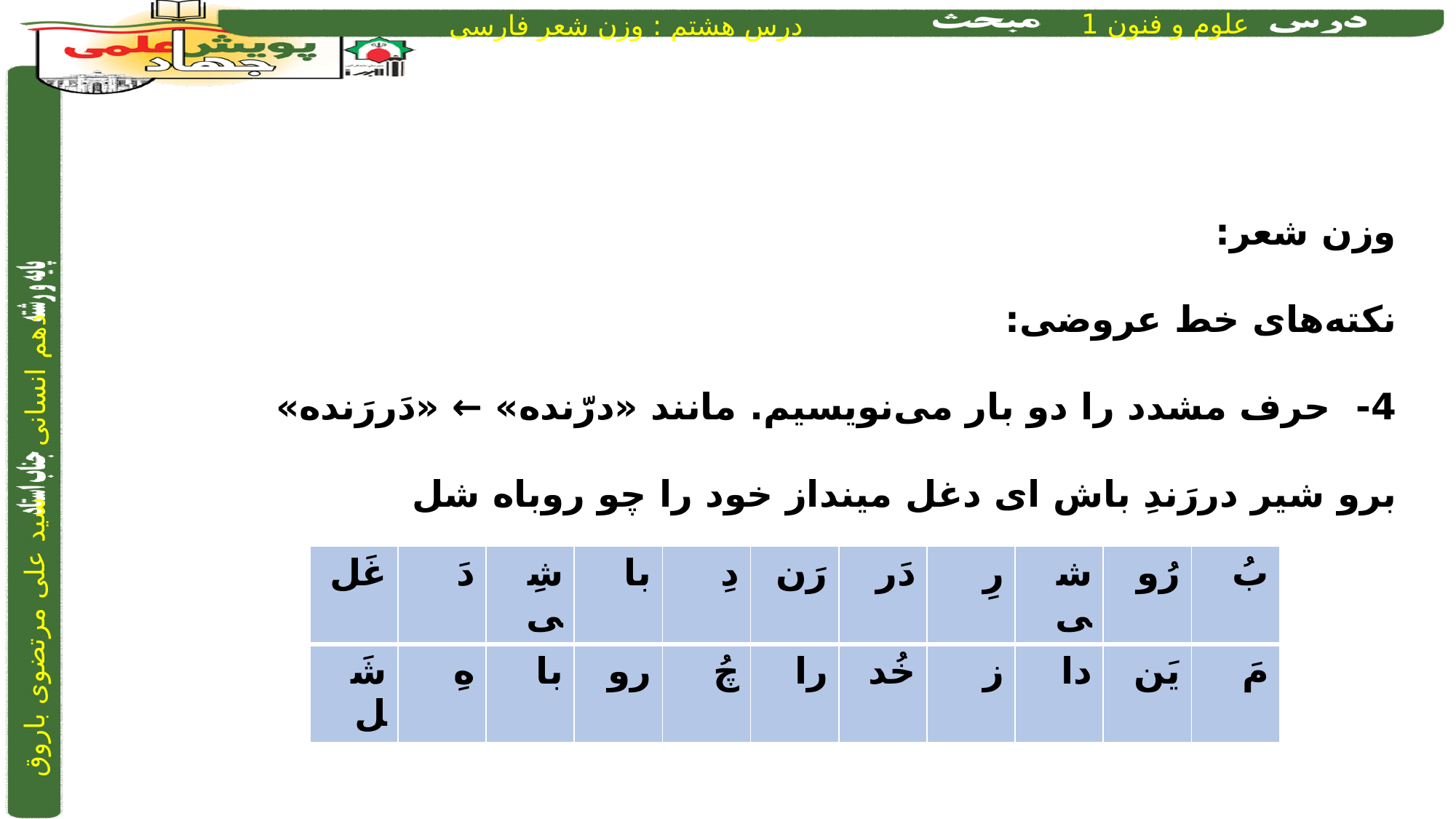

وزن شعر:
نکته‌های خط عروضی:
4-  حرف مشدد را دو بار می‌نویسیم. مانند «درّنده» ← «دَررَنده»
برو شیر دررَندِ باش ای دغل	 مینداز خود را چو روباه شل

| غَل | دَ | شِی | با | دِ | رَن | دَر | رِ | شی | رُو | بُ |
| --- | --- | --- | --- | --- | --- | --- | --- | --- | --- | --- |
| شَل | هِ | با | رو | چُ | را | خُد | ز | دا | یَن | مَ |